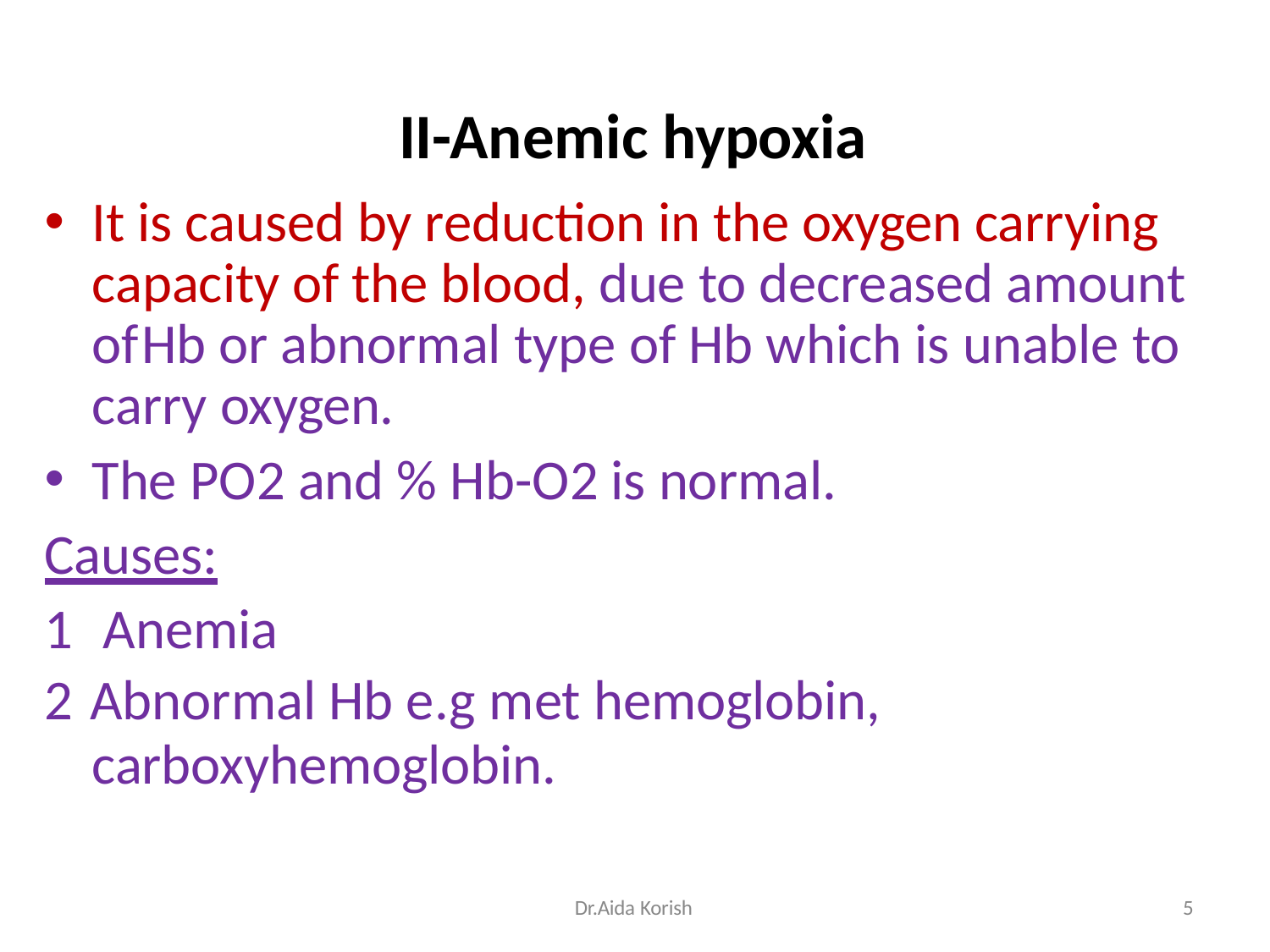

# II-Anemic hypoxia
It is caused by reduction in the oxygen carrying  capacity of the blood, due to decreased amount  of	Hb or abnormal type of Hb which is unable to  carry oxygen.
The PO2 and % Hb-O2 is normal.
Causes:
Anemia
Abnormal Hb e.g met hemoglobin,
carboxyhemoglobin.
Dr.Aida Korish
5